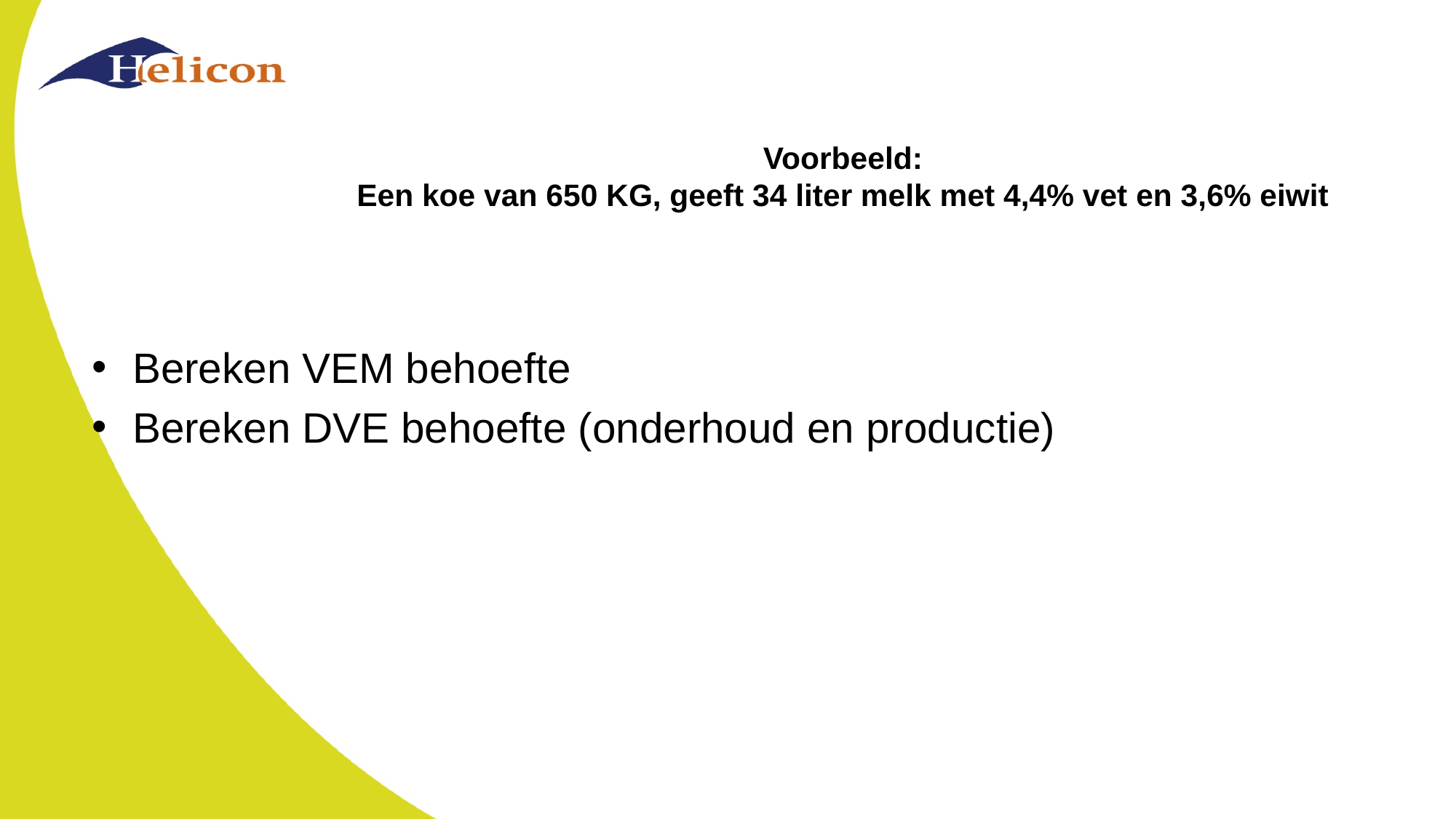

# Voorbeeld: Een koe van 650 KG, geeft 34 liter melk met 4,4% vet en 3,6% eiwit
Bereken VEM behoefte
Bereken DVE behoefte (onderhoud en productie)